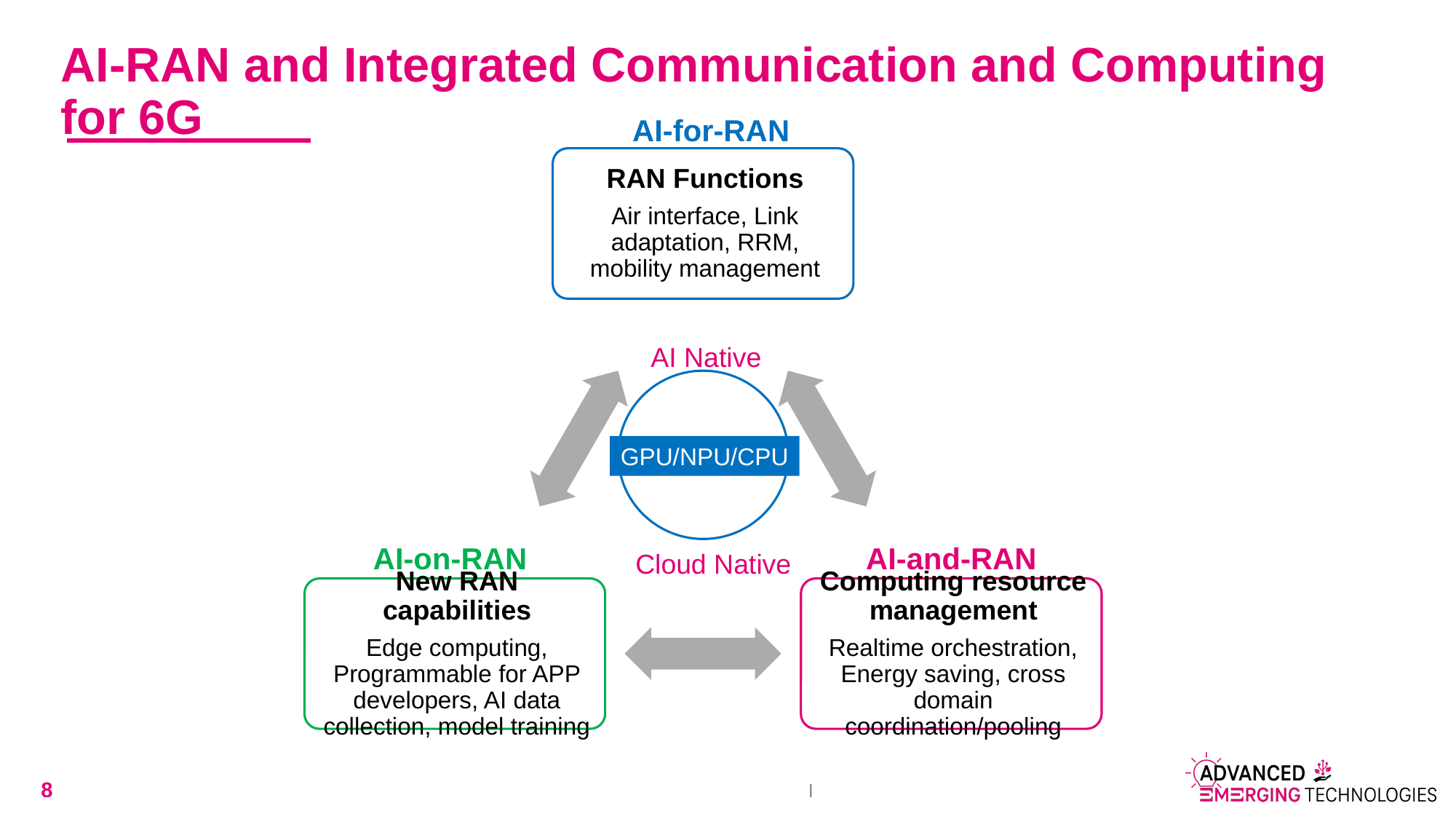

AI-RAN and Integrated Communication and Computing for 6G
AI-for-RAN
RAN Functions
Air interface, Link adaptation, RRM, mobility management

Computing resource management
Realtime orchestration, Energy saving, cross domain coordination/pooling

New RAN capabilities
Edge computing, Programmable for APP developers, AI data collection, model training

AI Native

GPU/NPU/CPU
Cloud Native
AI-on-RAN
AI-and-RAN